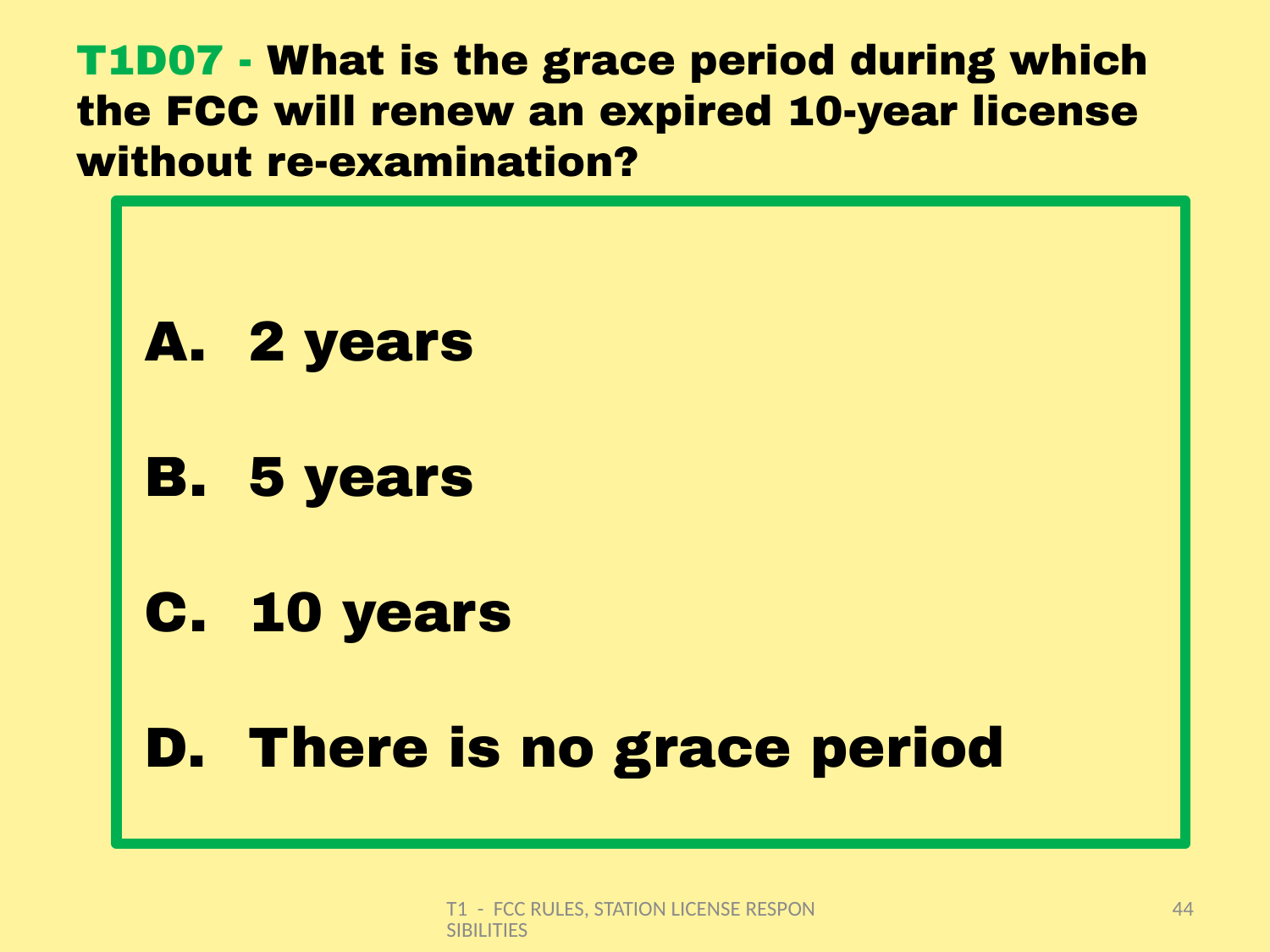

# T1D07 - What is the grace period during which the FCC will renew an expired 10-year license without re-examination?

2 years
5 years
10 years
There is no grace period

T1  -  FCC RULES, STATION LICENSE RESPONSIBILITIES
44